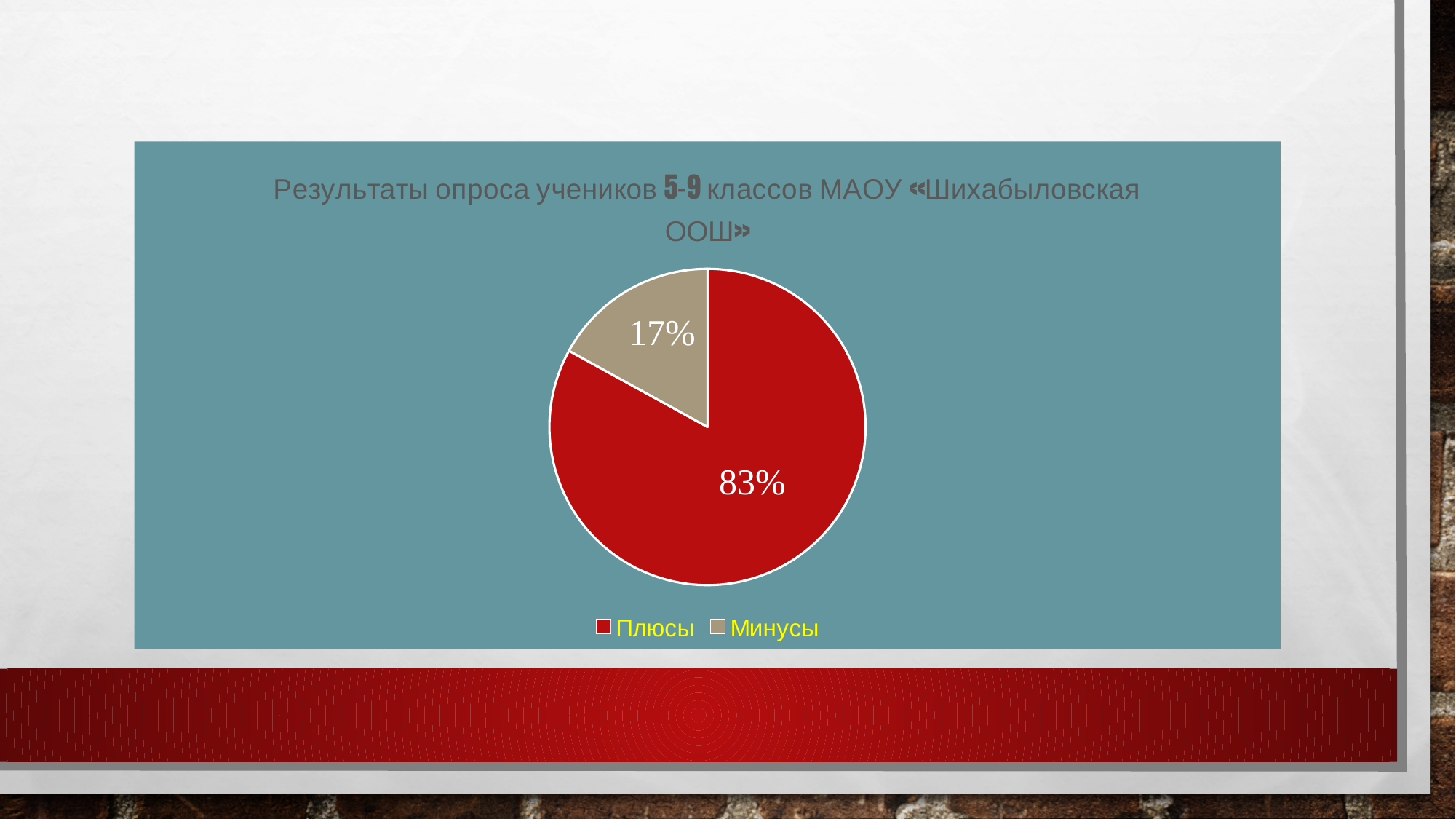

### Chart: Результаты опроса учеников 5-9 классов МАОУ «Шихабыловская ООШ»

| Category | Результаты опроса |
|---|---|
| Плюсы | 0.83 |
| Минусы | 0.17 |
17%